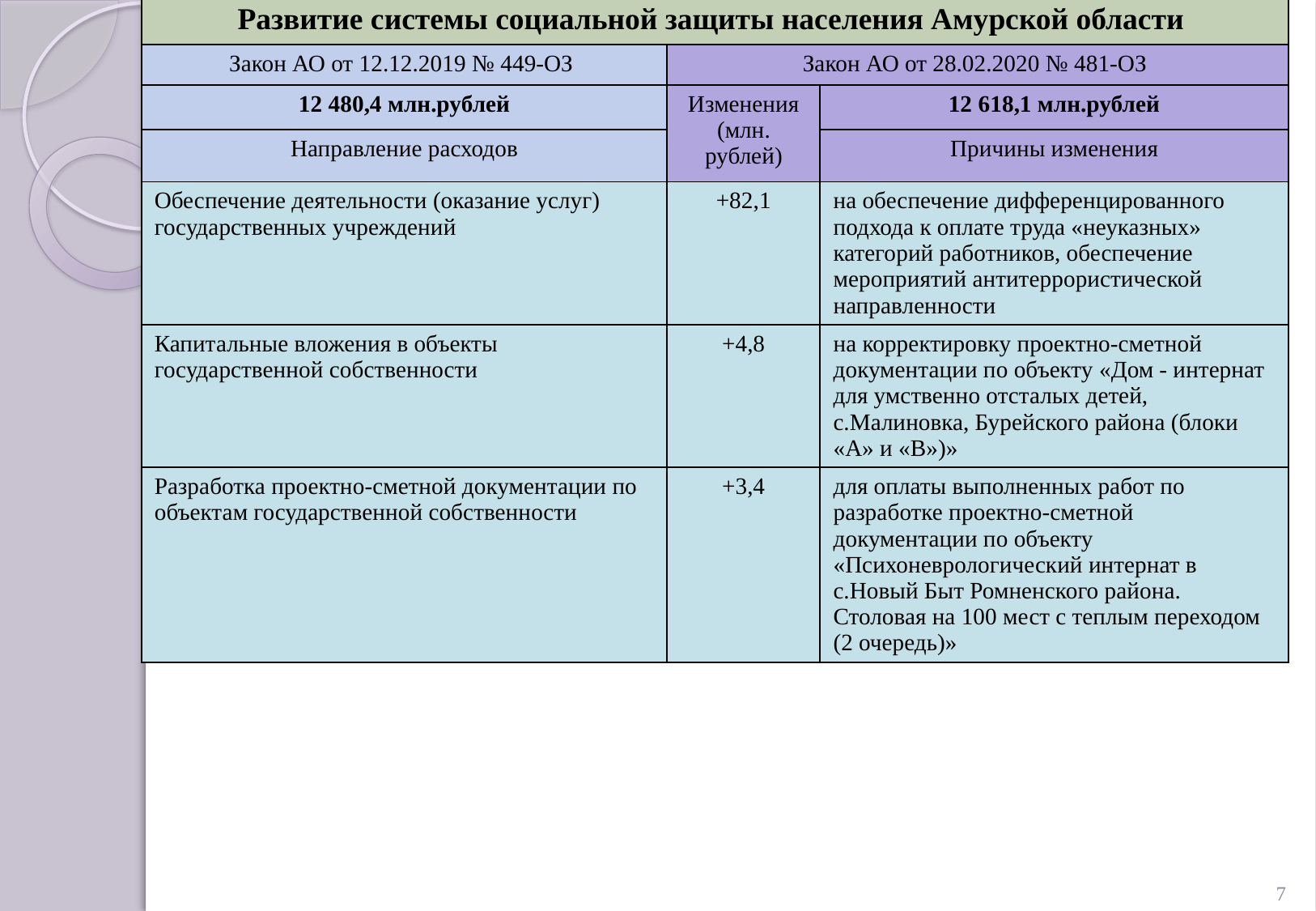

| Развитие системы социальной защиты населения Амурской области |  |  |
| --- | --- | --- |
| Закон АО от 12.12.2019 № 449-ОЗ | Закон АО от 28.02.2020 № 481-ОЗ |  |
| 12 480,4 млн.рублей | Изменения (млн. рублей) | 12 618,1 млн.рублей |
| Направление расходов |  | Причины изменения |
| Обеспечение деятельности (оказание услуг) государственных учреждений | +82,1 | на обеспечение дифференцированного подхода к оплате труда «неуказных» категорий работников, обеспечение мероприятий антитеррористической направленности |
| Капитальные вложения в объекты государственной собственности | +4,8 | на корректировку проектно-сметной документации по объекту «Дом - интернат для умственно отсталых детей, с.Малиновка, Бурейского района (блоки «А» и «В»)» |
| Разработка проектно-сметной документации по объектам государственной собственности | +3,4 | для оплаты выполненных работ по разработке проектно-сметной документации по объекту «Психоневрологический интернат в с.Новый Быт Ромненского района. Столовая на 100 мест с теплым переходом (2 очередь)» |
7